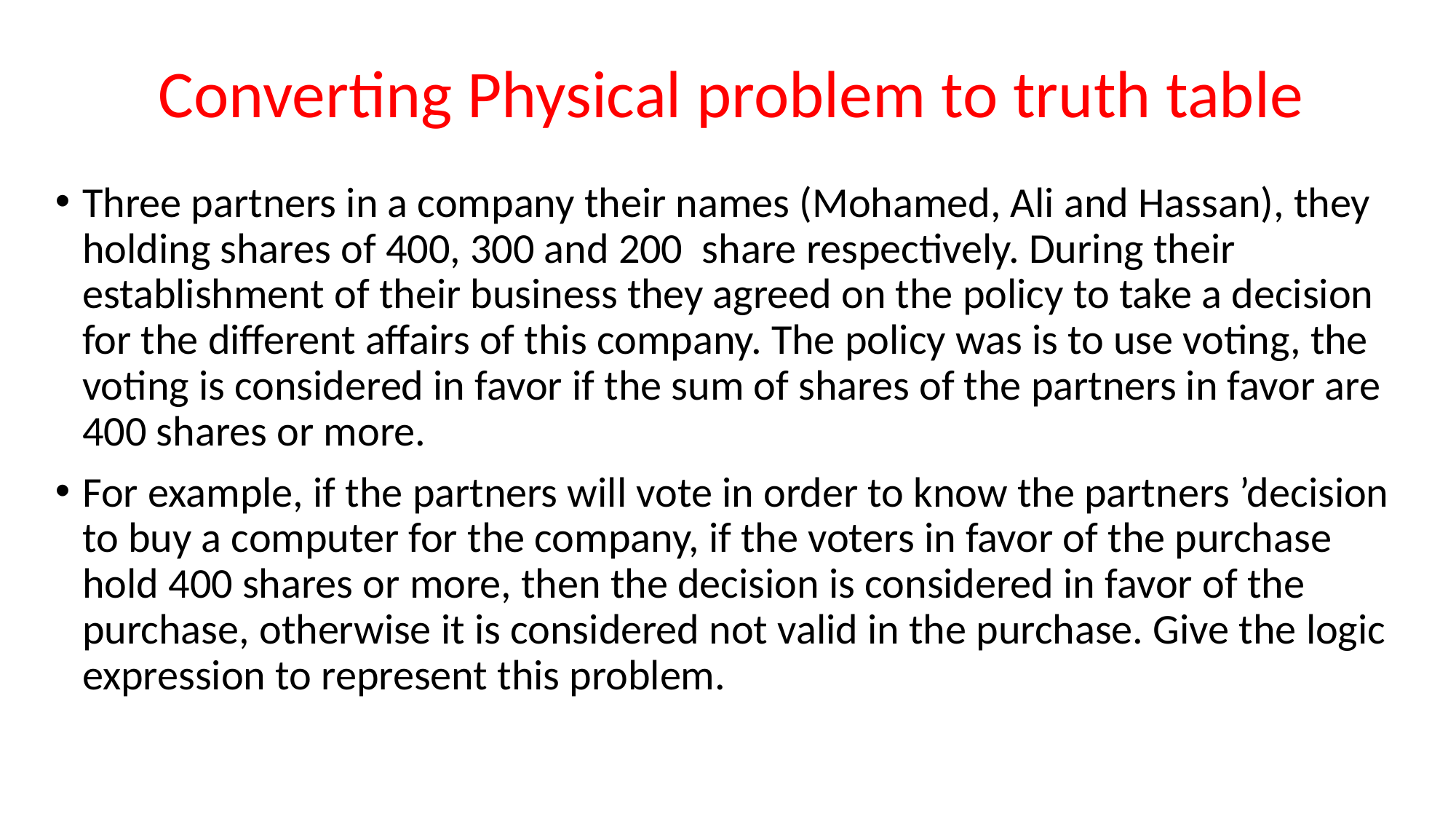

# Converting Physical problem to truth table
Three partners in a company their names (Mohamed, Ali and Hassan), they holding shares of 400, 300 and 200  share respectively. During their establishment of their business they agreed on the policy to take a decision for the different affairs of this company. The policy was is to use voting, the voting is considered in favor if the sum of shares of the partners in favor are 400 shares or more.
For example, if the partners will vote in order to know the partners ’decision to buy a computer for the company, if the voters in favor of the purchase hold 400 shares or more, then the decision is considered in favor of the purchase, otherwise it is considered not valid in the purchase. Give the logic expression to represent this problem.